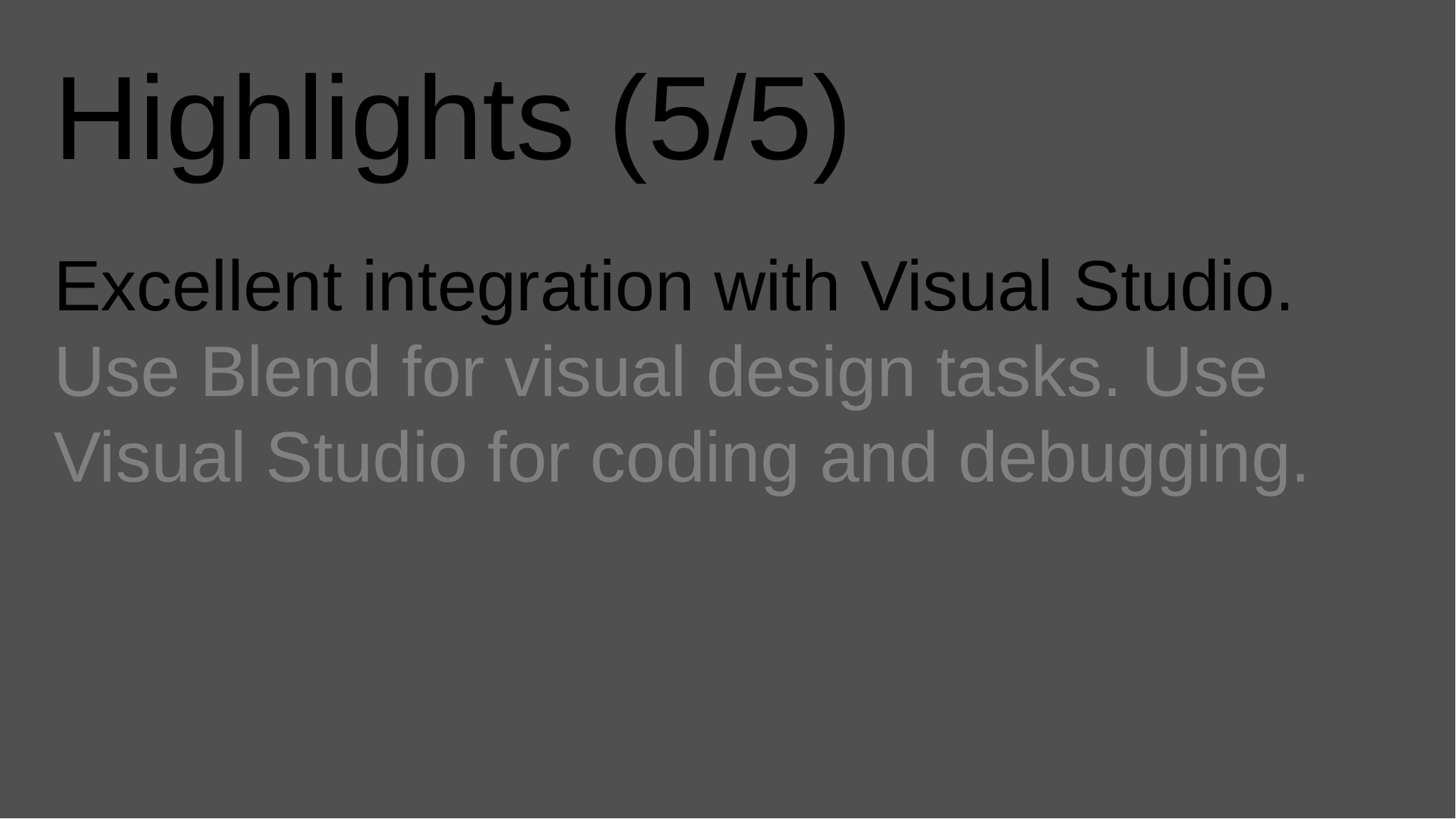

# Highlights (5/5)
Excellent integration with Visual Studio.
Use Blend for visual design tasks. Use Visual Studio for coding and debugging.